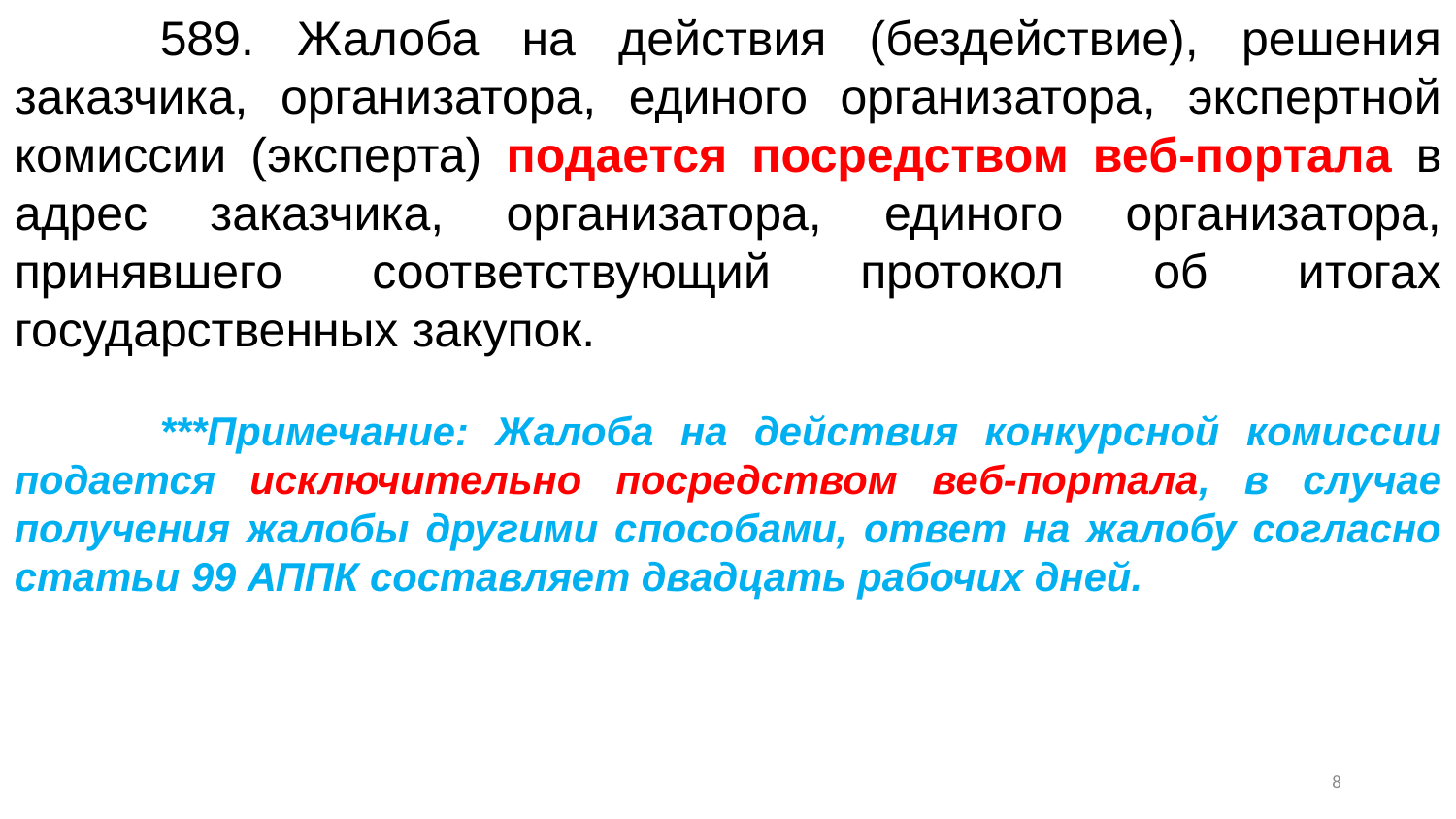

589. Жалоба на действия (бездействие), решения заказчика, организатора, единого организатора, экспертной комиссии (эксперта) подается посредством веб-портала в адрес заказчика, организатора, единого организатора, принявшего соответствующий протокол об итогах государственных закупок.

	***Примечание: Жалоба на действия конкурсной комиссии подается исключительно посредством веб-портала, в случае получения жалобы другими способами, ответ на жалобу согласно статьи 99 АППК составляет двадцать рабочих дней.
8